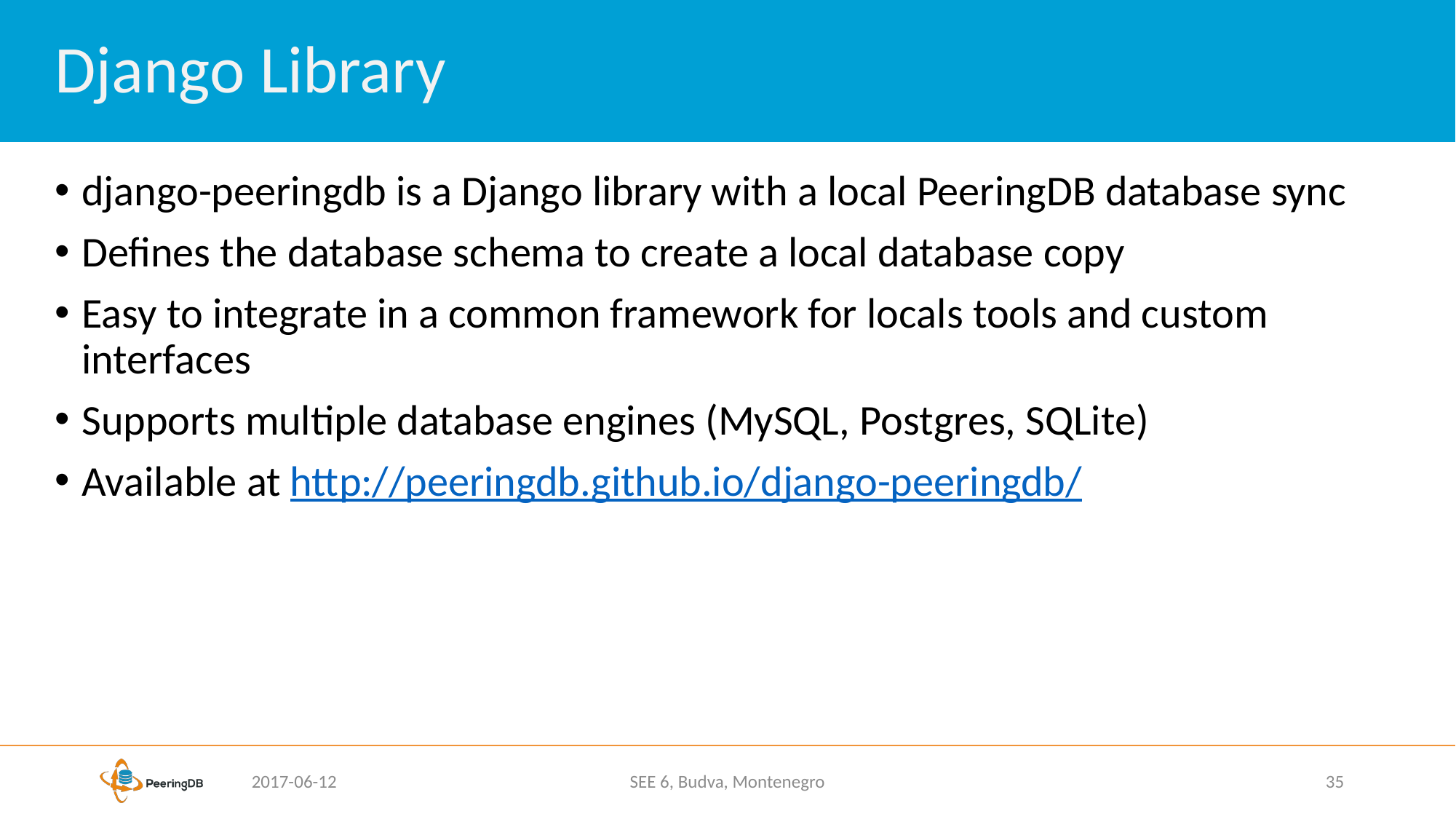

# Django Library
django-peeringdb is a Django library with a local PeeringDB database sync
Defines the database schema to create a local database copy
Easy to integrate in a common framework for locals tools and custom interfaces
Supports multiple database engines (MySQL, Postgres, SQLite)
Available at http://peeringdb.github.io/django-peeringdb/

2017-06-12
SEE 6, Budva, Montenegro
35